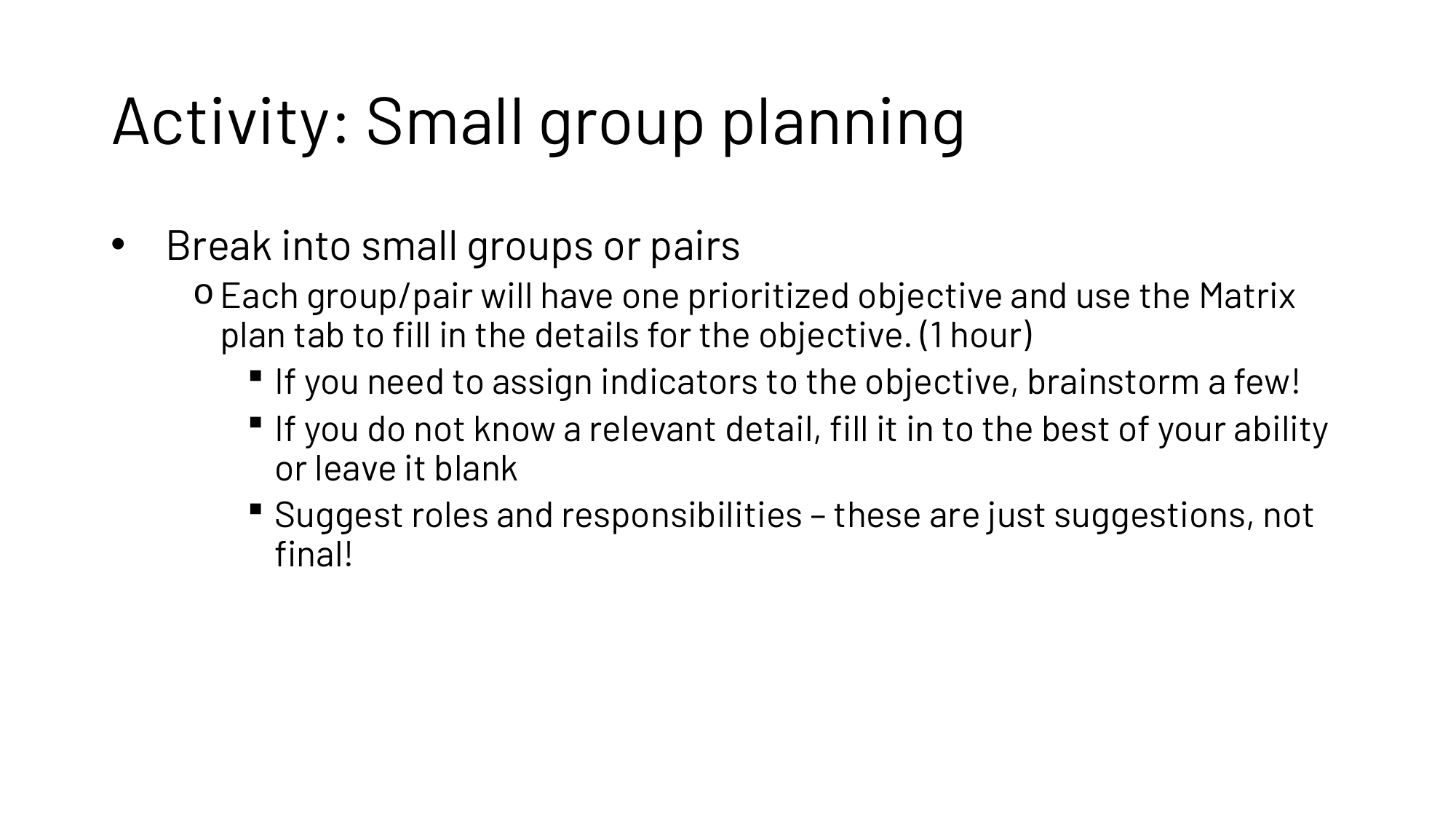

# Activity: Small group planning
Break into small groups or pairs
Each group/pair will have one prioritized objective and use the Matrix plan tab to fill in the details for the objective. (1 hour)
If you need to assign indicators to the objective, brainstorm a few!
If you do not know a relevant detail, fill it in to the best of your ability or leave it blank
Suggest roles and responsibilities – these are just suggestions, not final!